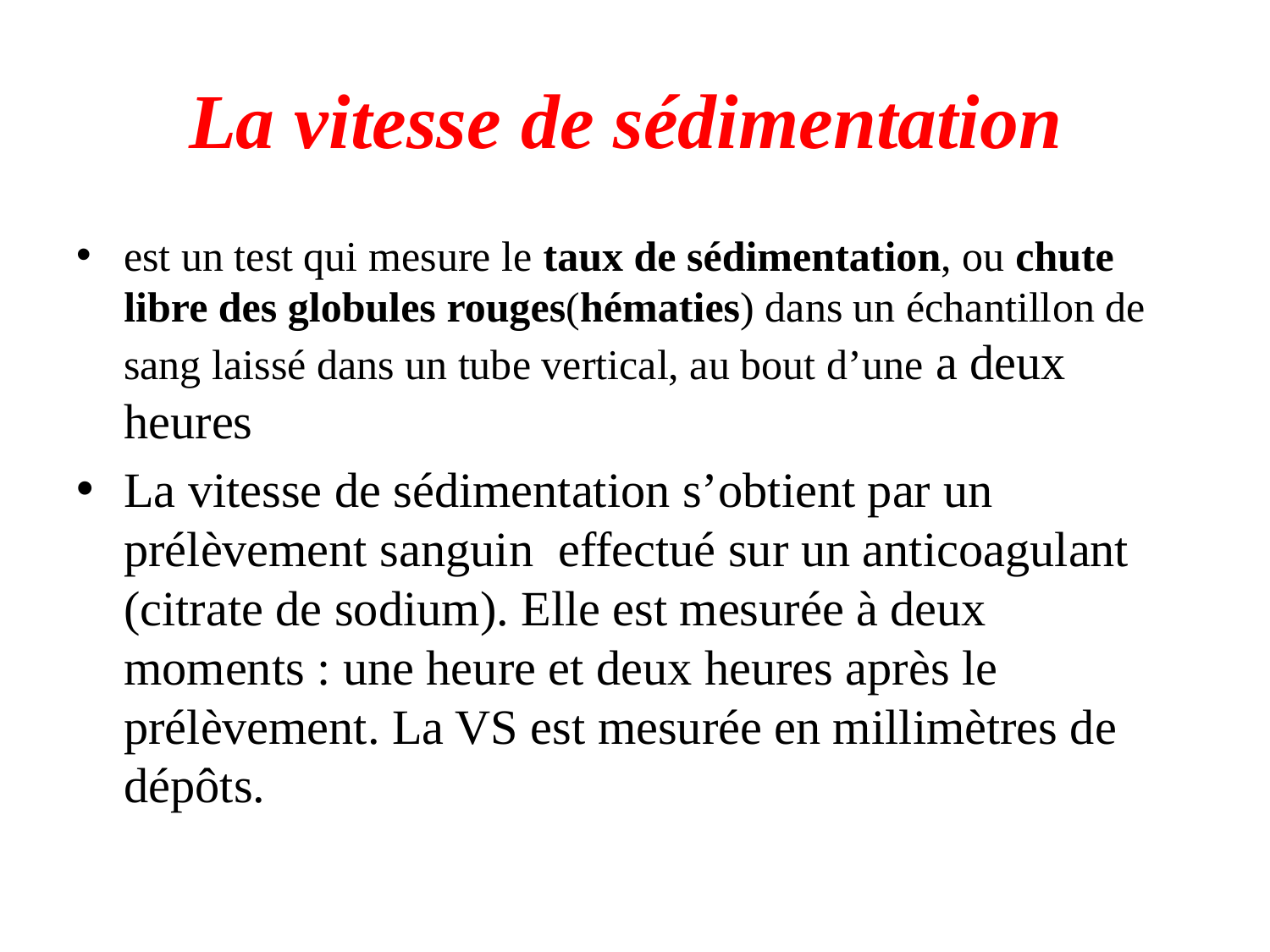

# La vitesse de sédimentation
est un test qui mesure le taux de sédimentation, ou chute libre des globules rouges(hématies) dans un échantillon de sang laissé dans un tube vertical, au bout d’une a deux heures
La vitesse de sédimentation s’obtient par un prélèvement sanguin  effectué sur un anticoagulant (citrate de sodium). Elle est mesurée à deux moments : une heure et deux heures après le prélèvement. La VS est mesurée en millimètres de dépôts.